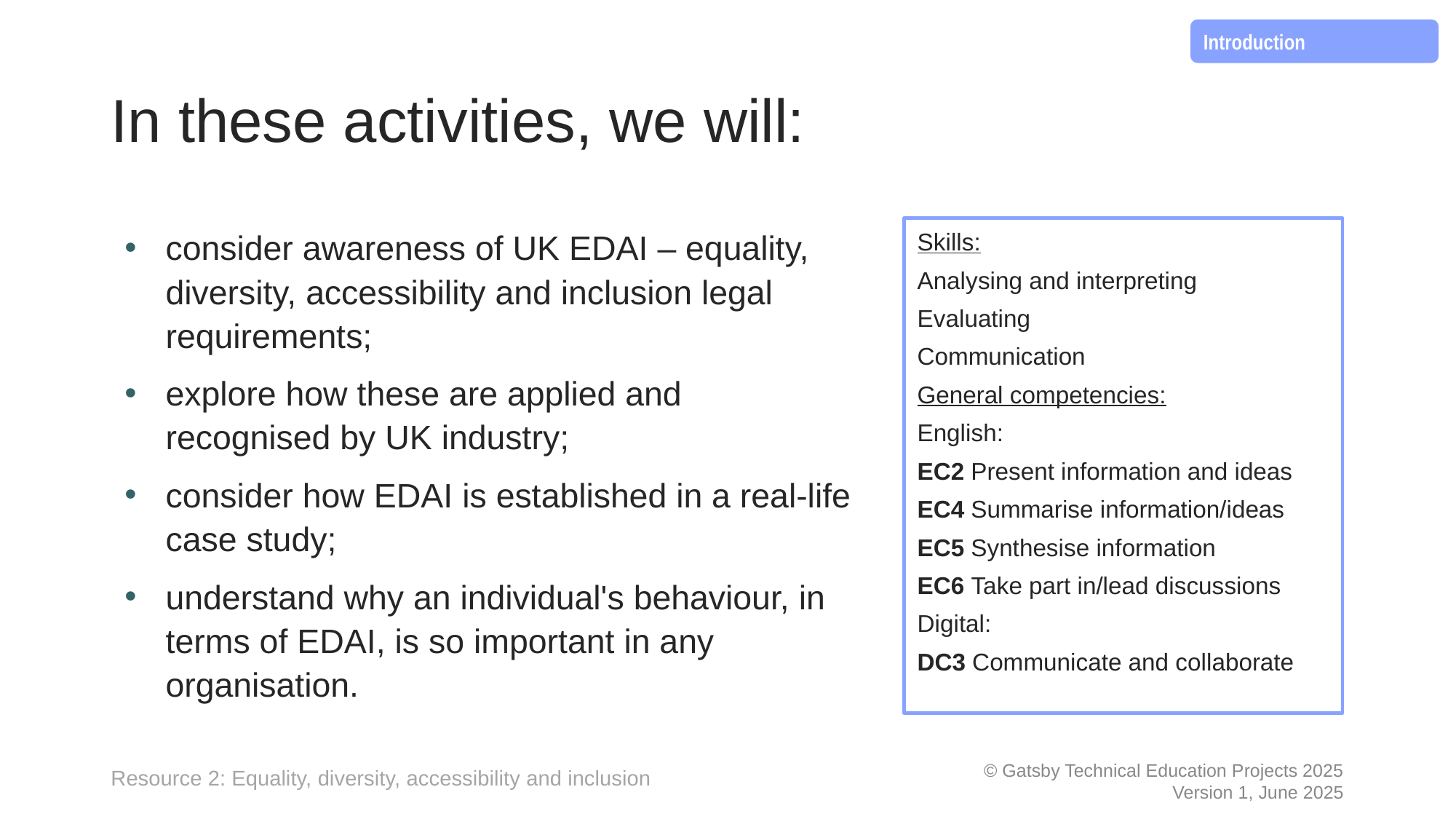

Introduction
# In these activities, we will:
consider awareness of UK EDAI – equality, diversity, accessibility and inclusion legal requirements;
explore how these are applied and recognised by UK industry;
consider how EDAI is established in a real-life case study;
understand why an individual's behaviour, in terms of EDAI, is so important in any organisation.

Skills:
Analysing and interpreting
Evaluating
Communication
General competencies:
English:
EC2 Present information and ideas
EC4 Summarise information/ideas
EC5 Synthesise information
EC6 Take part in/lead discussions
Digital:
DC3 Communicate and collaborate
Resource 2: Equality, diversity, accessibility and inclusion